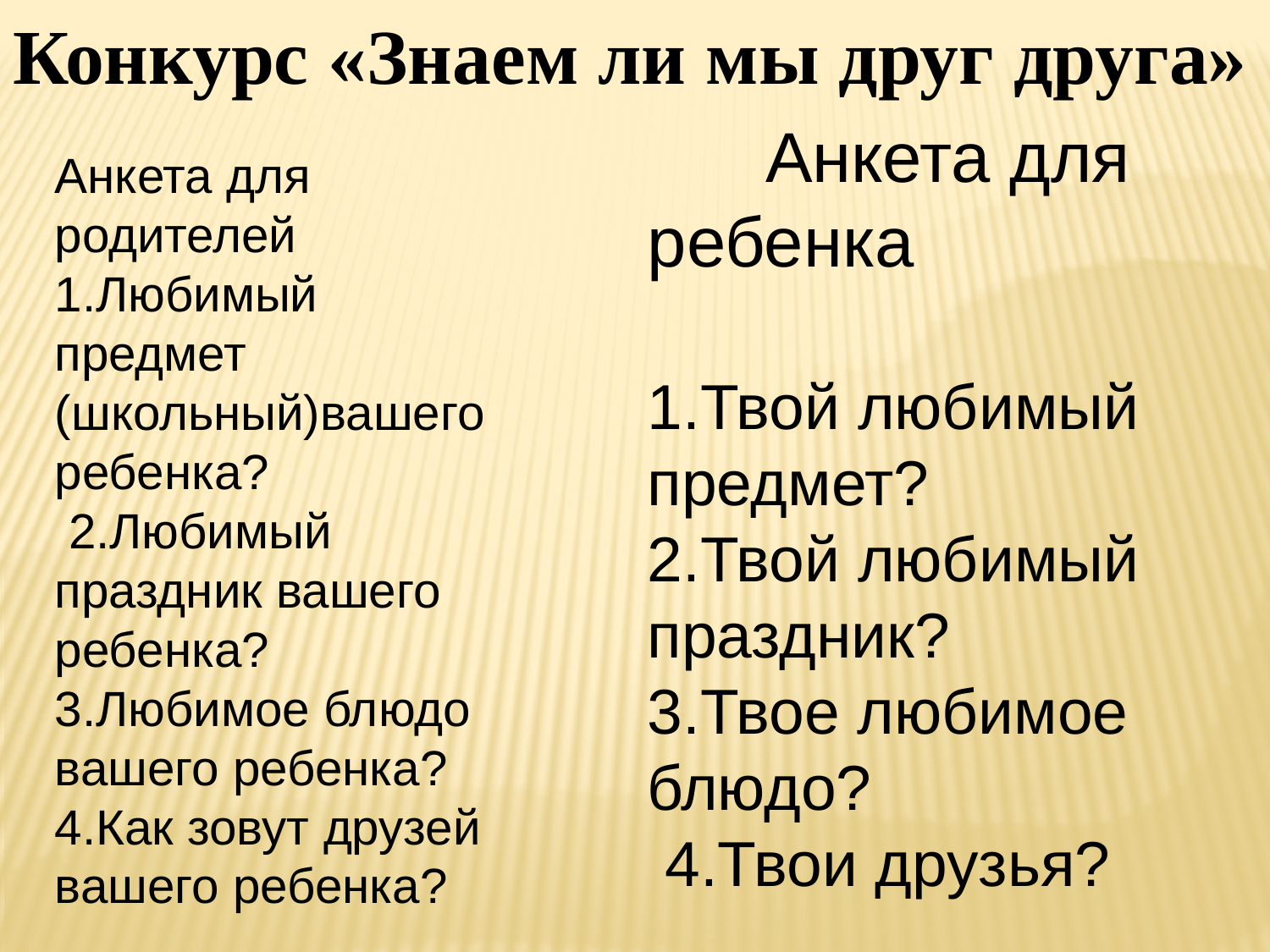

Конкурс «Знаем ли мы друг друга»
      Анкета для ребенка

1.Твой любимый предмет?
2.Твой любимый праздник?
3.Твое любимое блюдо?
 4.Твои друзья?
Анкета для родителей
1.Любимый предмет (школьный)вашего ребенка?
 2.Любимый праздник вашего ребенка?
3.Любимое блюдо вашего ребенка?
4.Как зовут друзей вашего ребенка?